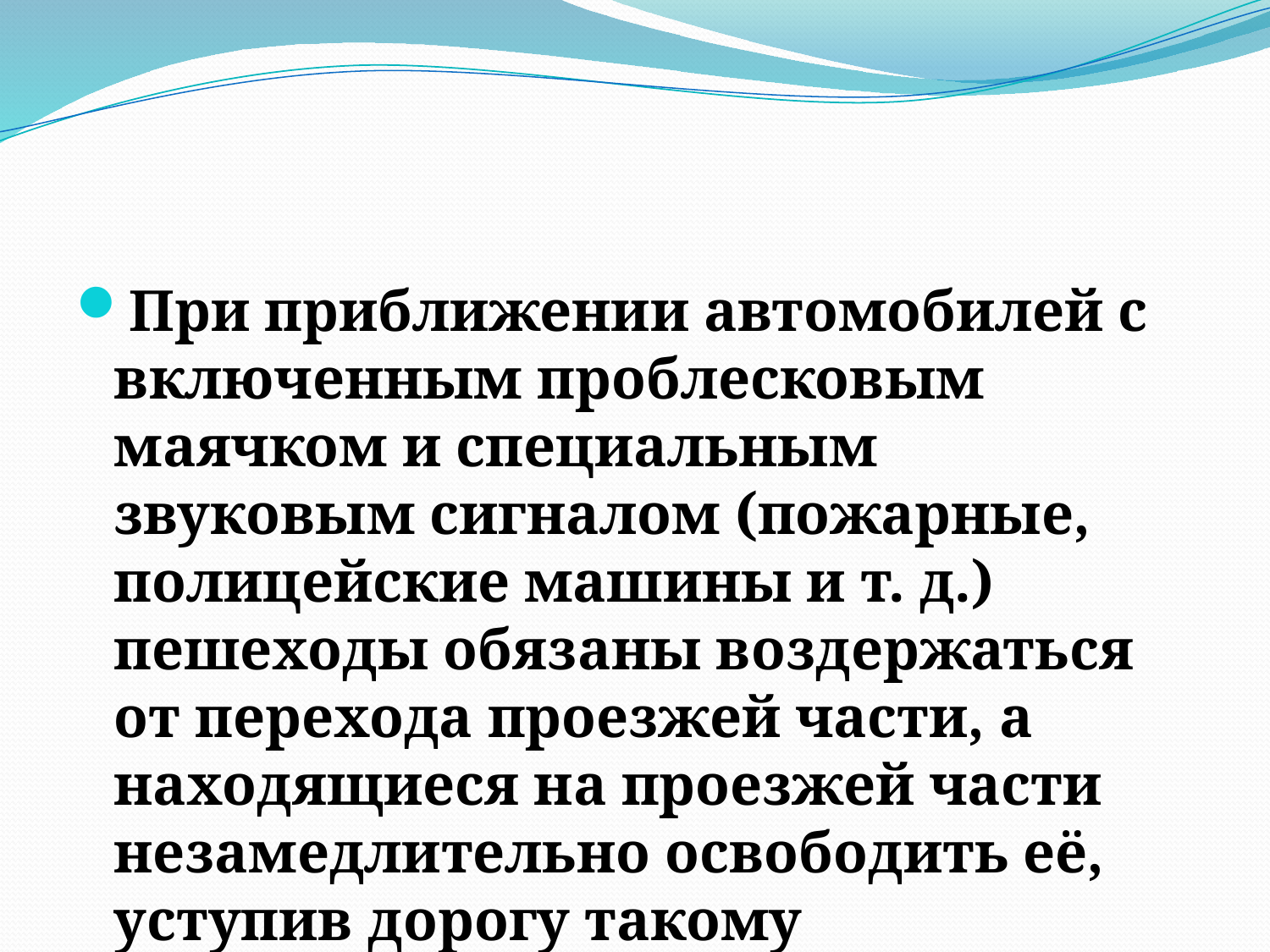

#
При приближении автомобилей с включенным проблесковым маячком и специальным звуковым сигналом (пожарные, полицейские машины и т. д.) пешеходы обязаны воздержаться от перехода проезжей части, а находящиеся на проезжей части незамедлительно освободить её, уступив дорогу такому автомобилю.